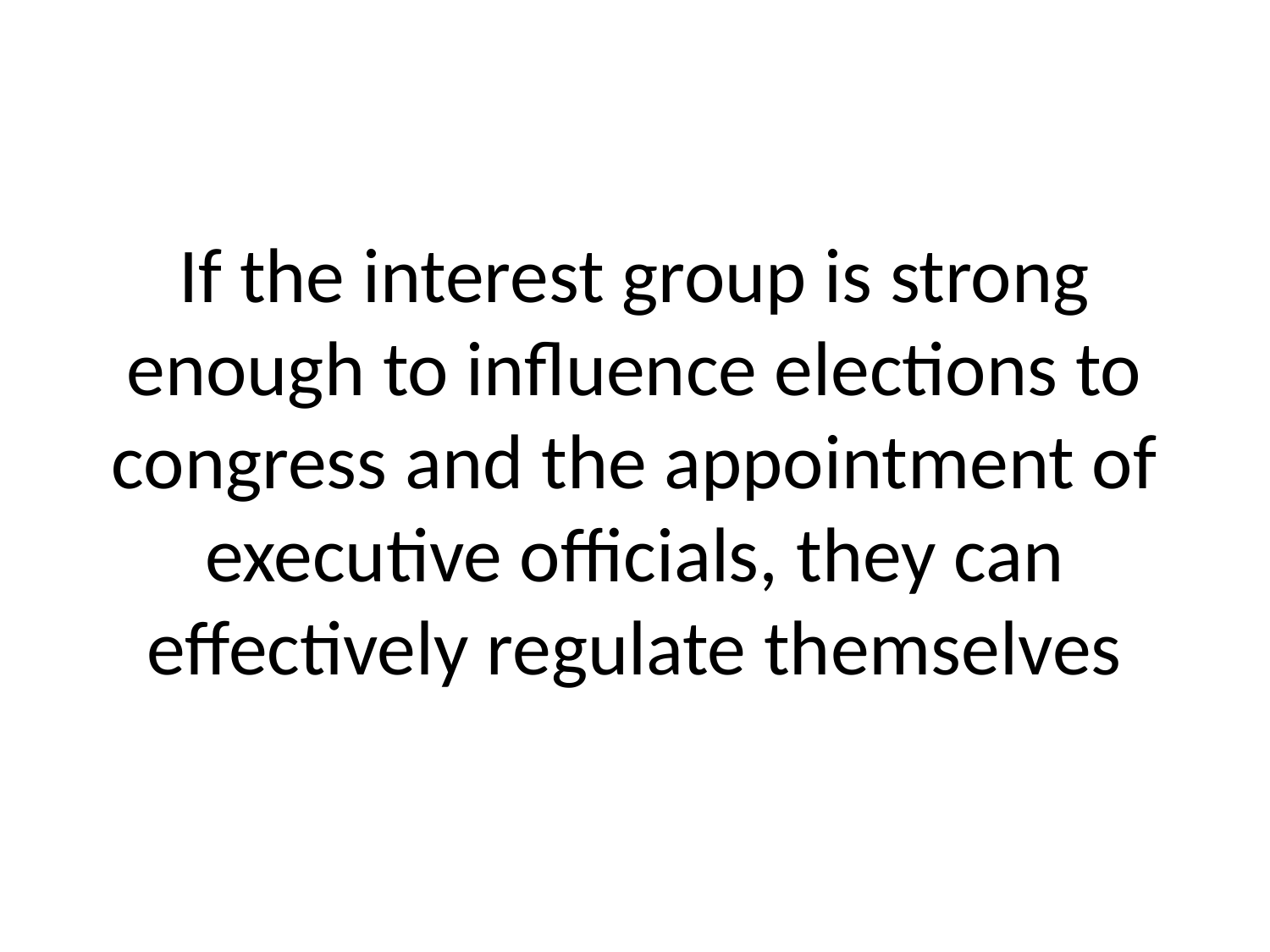

# If the interest group is strong enough to influence elections to congress and the appointment of executive officials, they can effectively regulate themselves